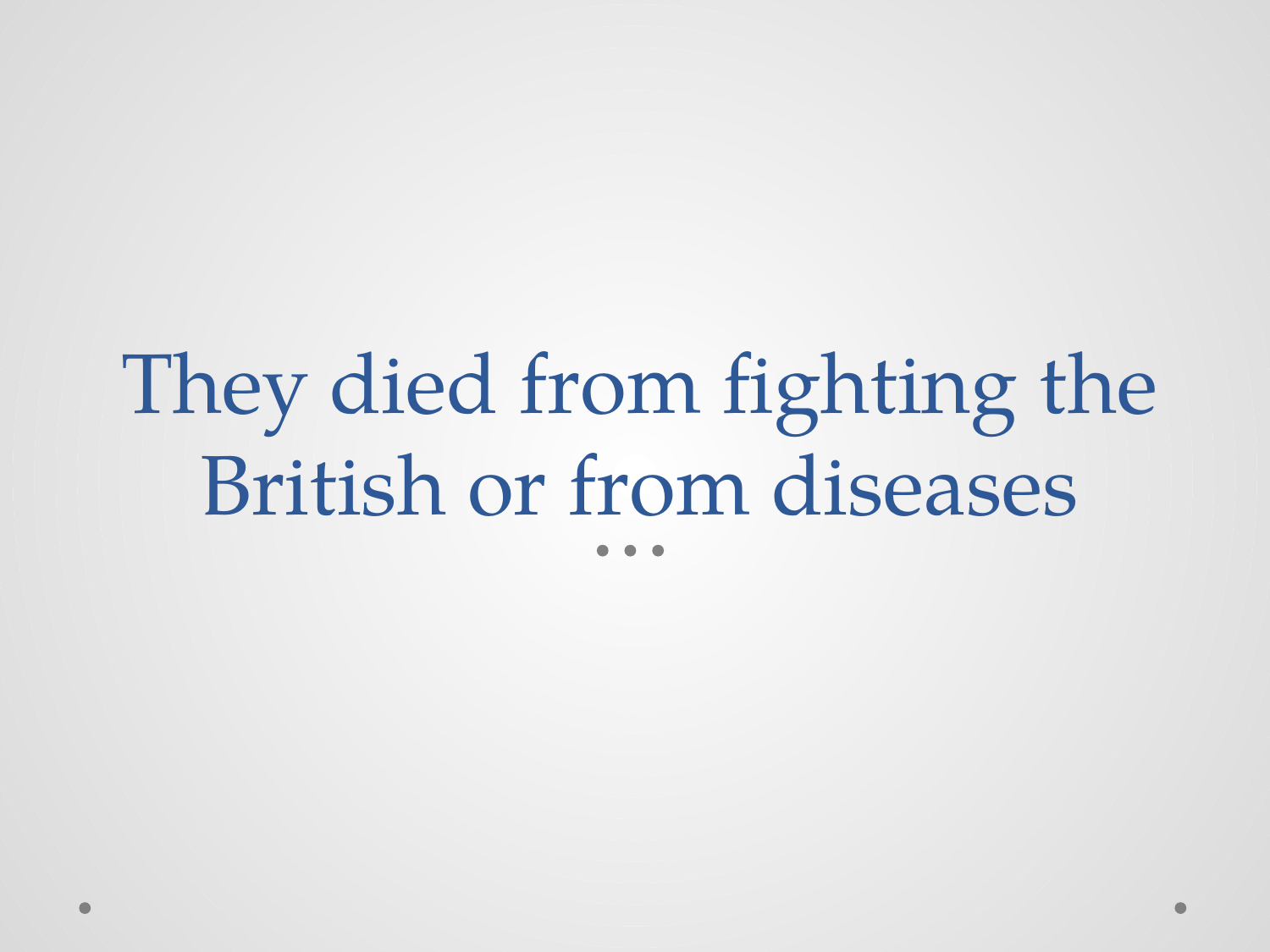

# They died from fighting the British or from diseases